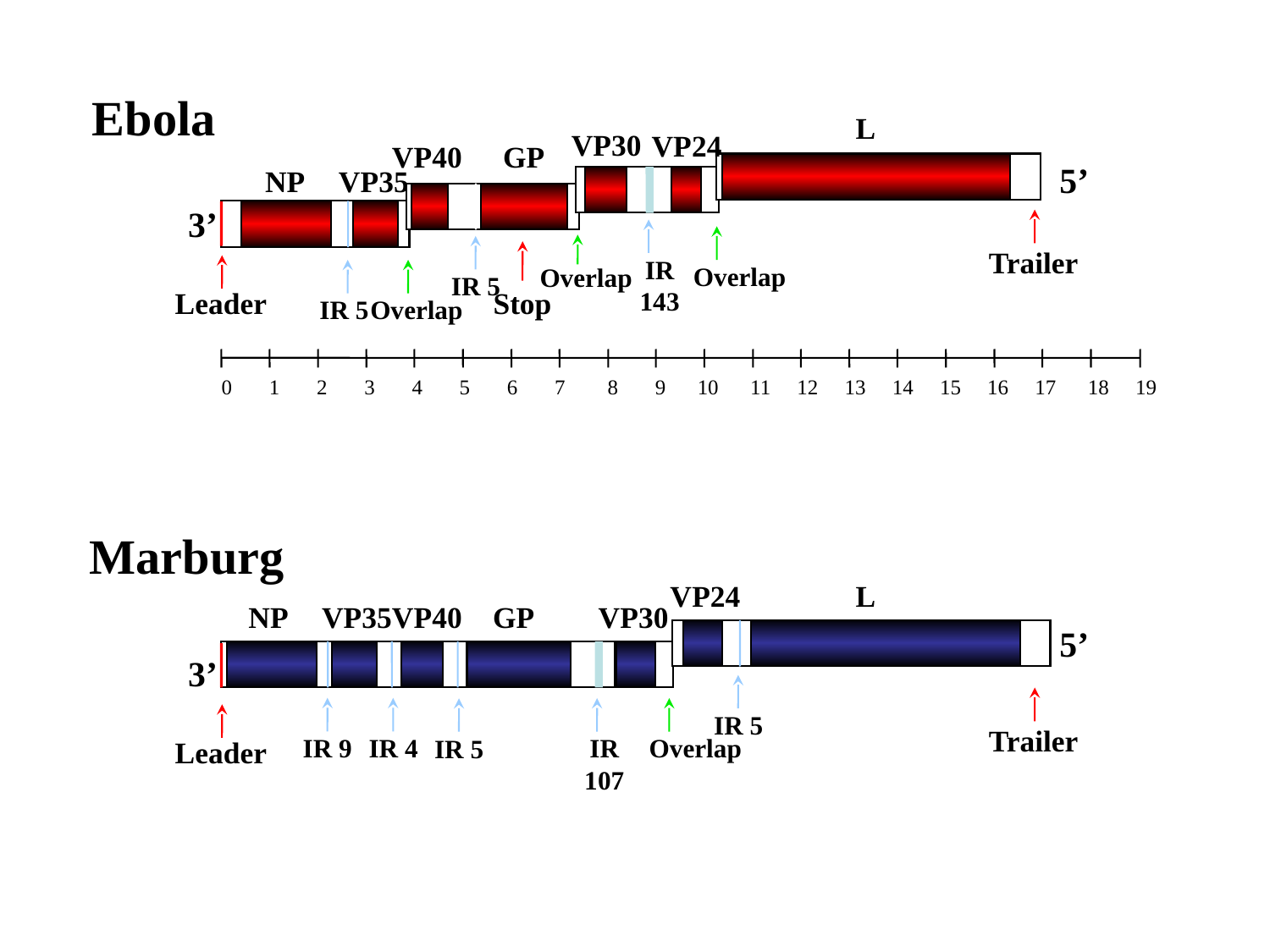

Ebola
L
VP30
VP24
VP40
GP
5’

NP
VP35

3’

Trailer
IR 143

Overlap
Overlap

IR 5
Leader
Stop
IR 5
Overlap

 0       1       2       3       4       5       6       7        8       9      10      11     12     13     14     15     16     17      18     19
Marburg
VP24
L
NP
VP35
VP40
GP
VP30
5’

3’

IR 5

IR 5

Trailer
IR 9
IR 4
IR 107
Overlap
Leader